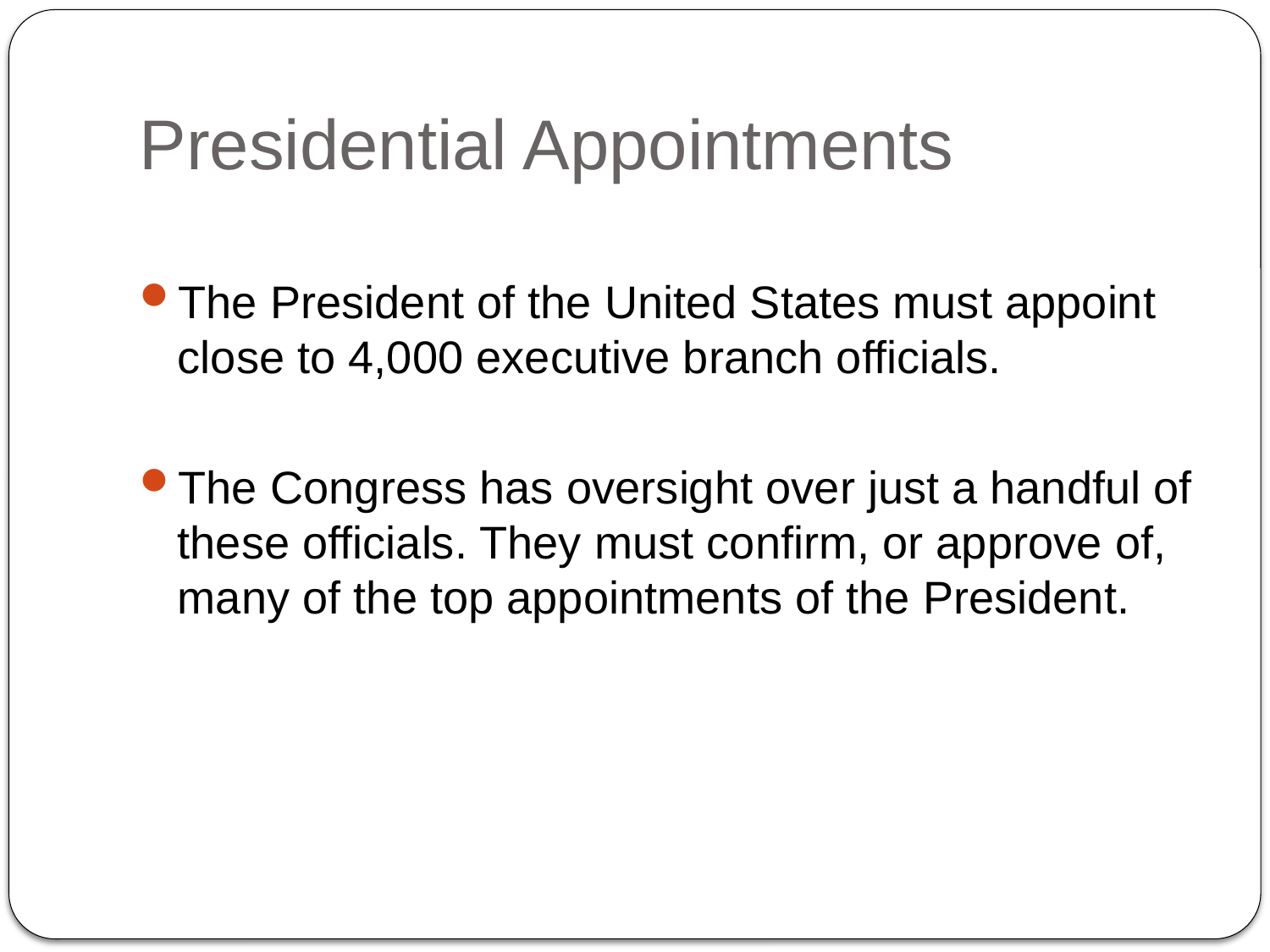

# Presidential Appointments

The President of the United States must appoint close to 4,000 executive branch officials.

The Congress has oversight over just a handful of these officials. They must confirm, or approve of, many of the top appointments of the President.